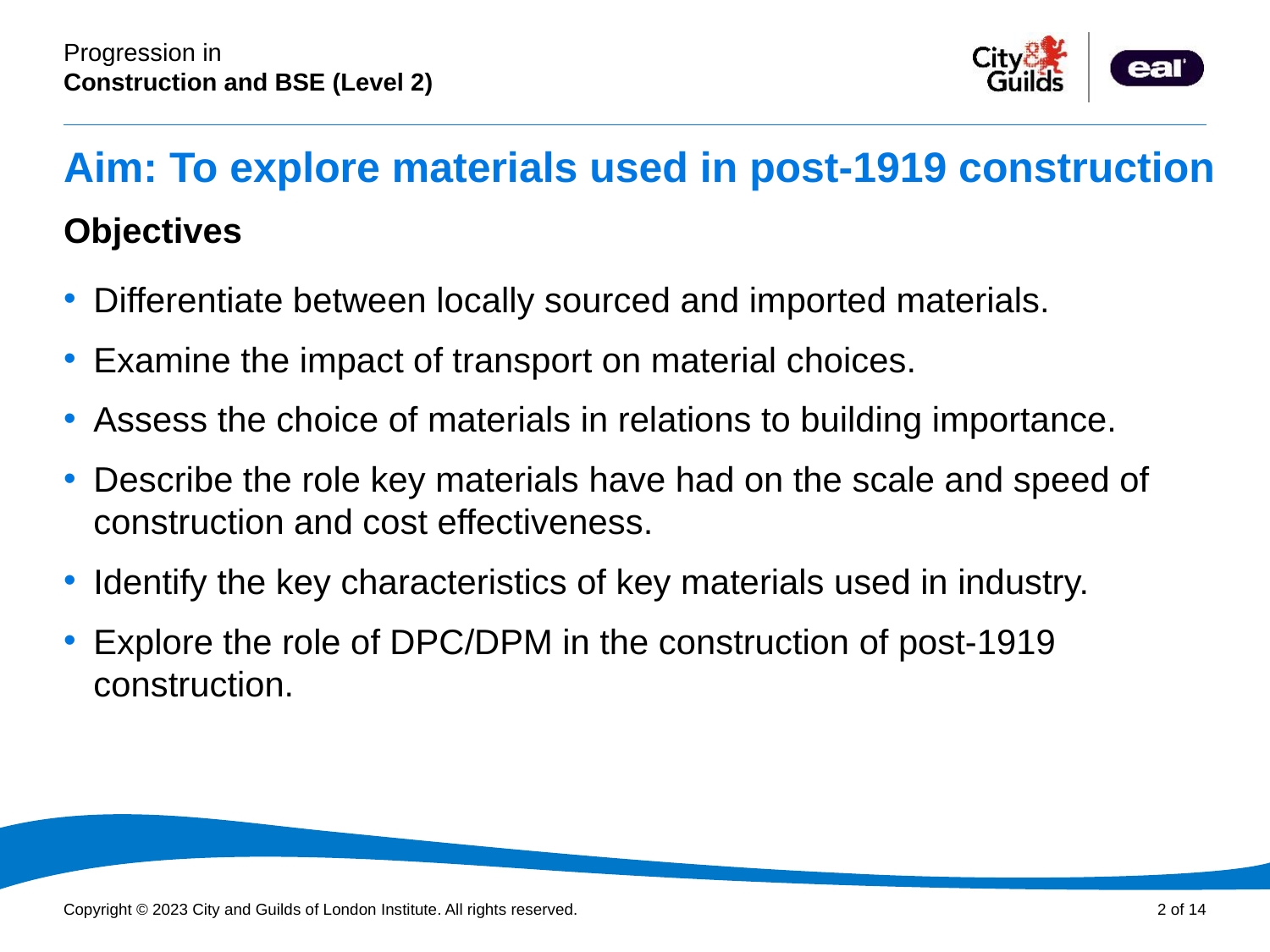

# Aim: To explore materials used in post-1919 construction
Objectives
Differentiate between locally sourced and imported materials.
Examine the impact of transport on material choices.
Assess the choice of materials in relations to building importance.
Describe the role key materials have had on the scale and speed of construction and cost effectiveness.
Identify the key characteristics of key materials used in industry.
Explore the role of DPC/DPM in the construction of post-1919 construction.